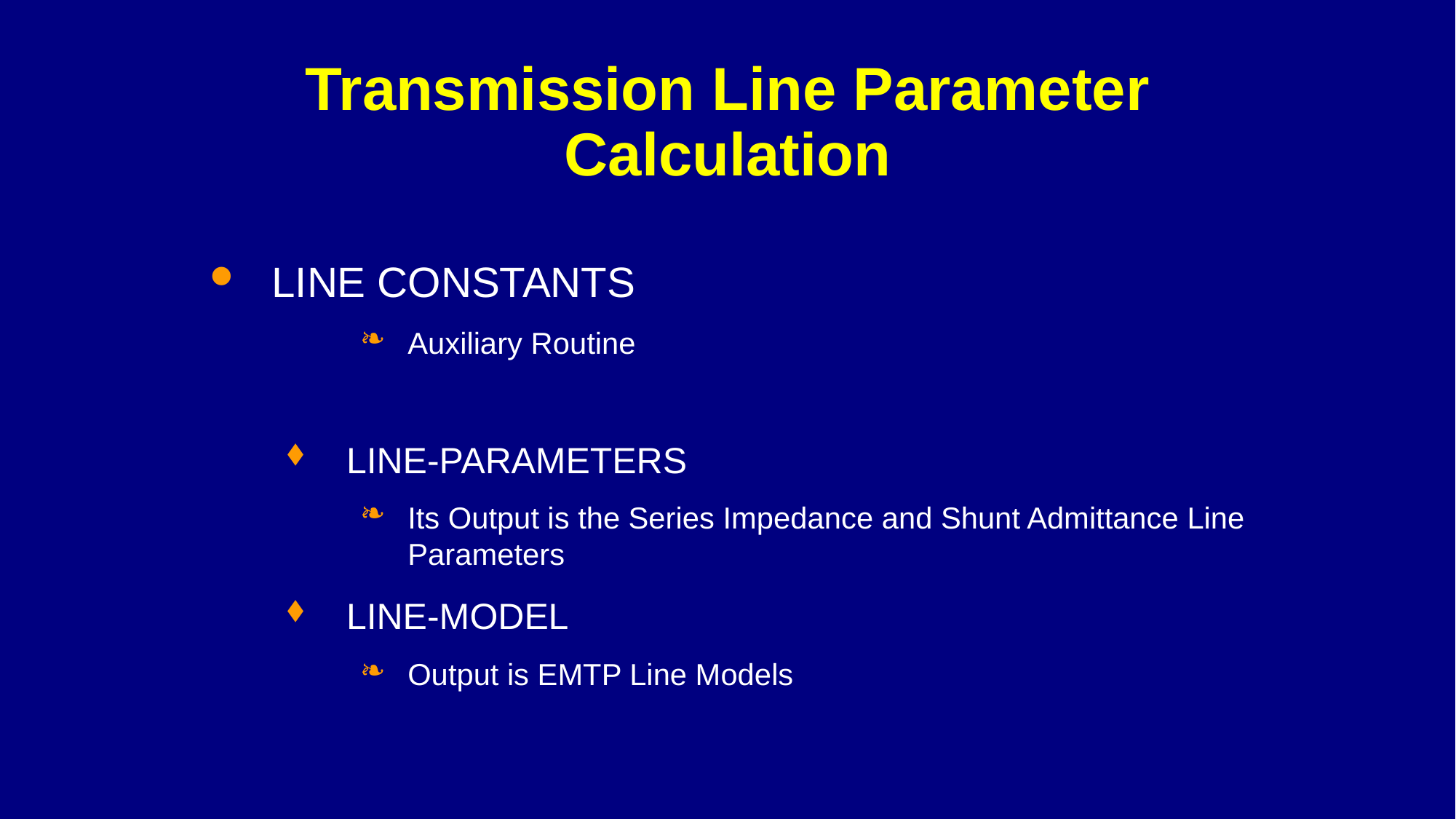

# Transmission Line Parameter Calculation
LINE CONSTANTS
Auxiliary Routine

LINE-PARAMETERS
Its Output is the Series Impedance and Shunt Admittance Line Parameters
LINE-MODEL
Output is EMTP Line Models